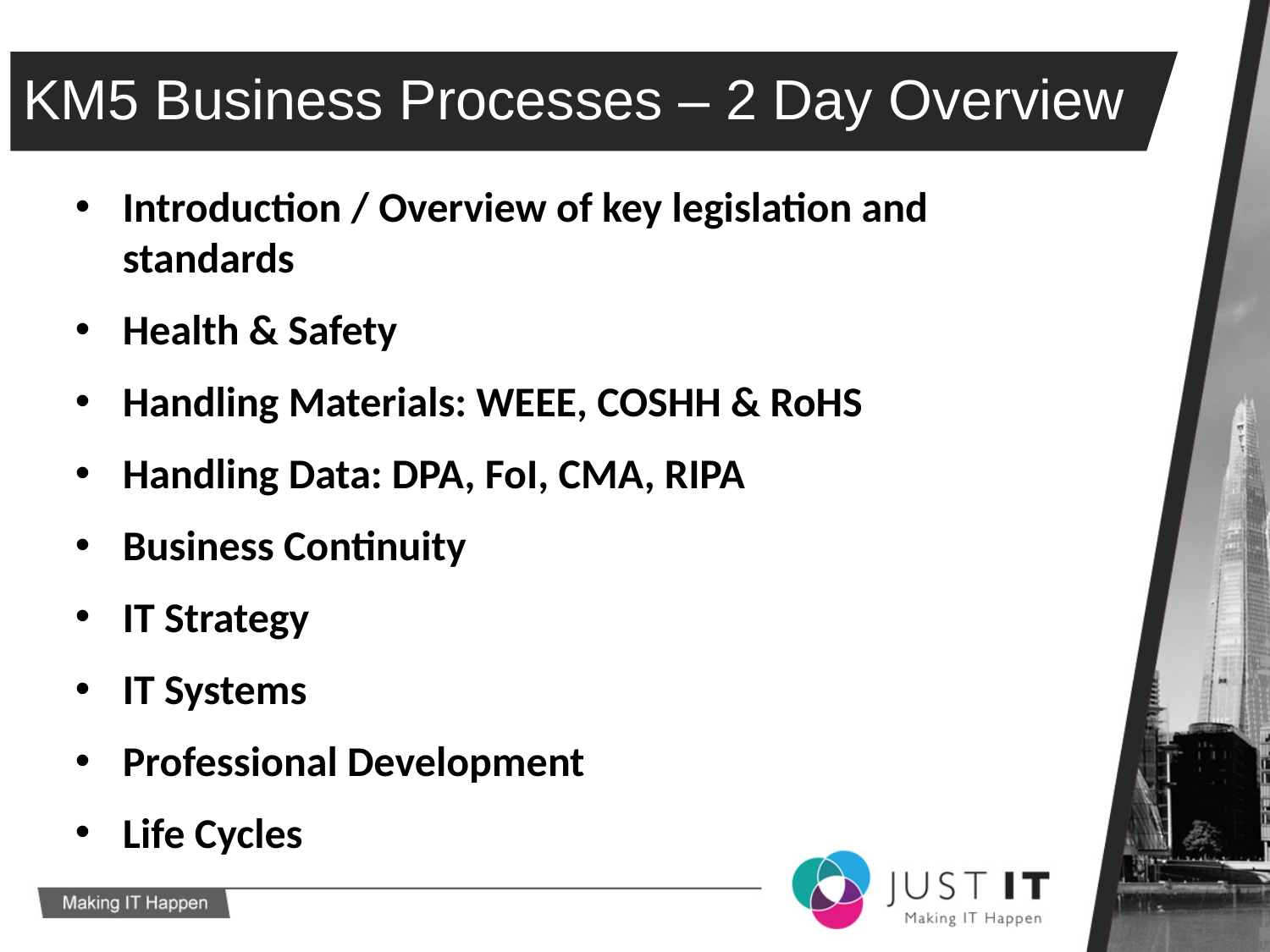

# KM5 Business Processes – 2 Day Overview

Introduction / Overview of key legislation and standards
Health & Safety
Handling Materials: WEEE, COSHH & RoHS
Handling Data: DPA, FoI, CMA, RIPA
Business Continuity
IT Strategy
IT Systems
Professional Development
Life Cycles